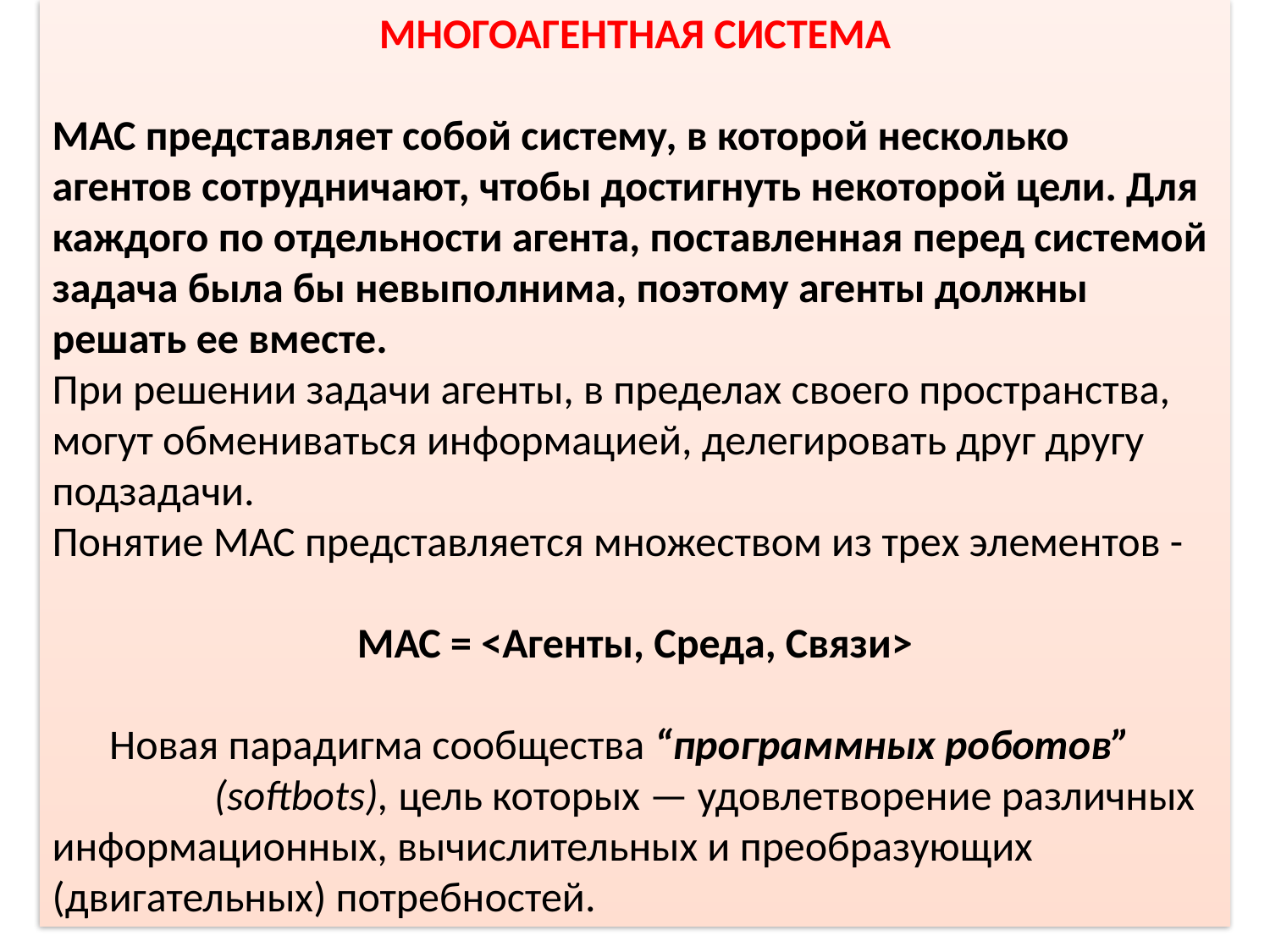

МНОГОАГЕНТНАЯ СИСТЕМА

МАС представляет собой систему, в которой несколько агентов сотрудничают, чтобы достигнуть некоторой цели. Для каждого по отдельности агента, поставленная перед системой задача была бы невыполнима, поэтому агенты должны решать ее вместе.
При решении задачи агенты, в пределах своего пространства, могут обмениваться информацией, делегировать друг другу подзадачи.
Понятие МАС представляется множеством из трех элементов -

МАС = <Агенты, Среда, Связи>

      Новая парадигма сообщества “программных роботов”                           (softbots), цель которых — удовлетворение различных информационных, вычислительных и преобразующих (двигательных) потребностей.